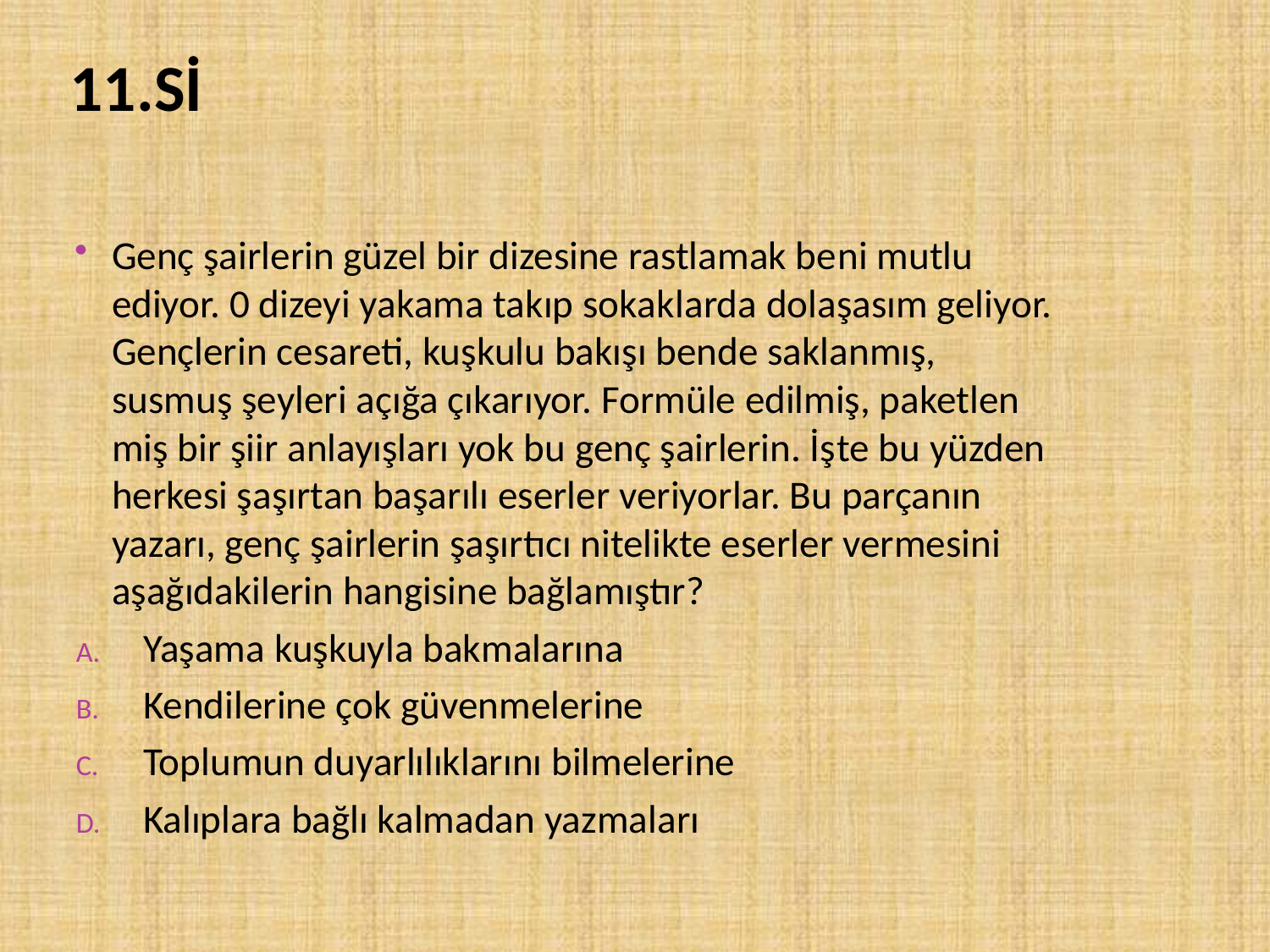

# 11.Sİ
Genç şairlerin güzel bir dizesine rastlamak be­ni mutlu ediyor. 0 dizeyi yakama takıp sokak­larda dolaşasım geliyor. Gençlerin cesareti, kuşkulu bakışı bende saklanmış, susmuş şey­leri açığa çıkarıyor. Formüle edilmiş, paketlen­miş bir şiir anlayışları yok bu genç şairlerin. İş­te bu yüzden herkesi şaşırtan başarılı eserler veriyorlar. Bu parçanın yazarı, genç şairlerin şaşırtıcı nitelikte eserler vermesini aşağıdakilerin hangisine bağlamıştır?
Yaşama kuşkuyla bakmalarına
Kendilerine çok güvenmelerine
Toplumun duyarlılıklarını bilmelerine
Kalıplara bağlı kalmadan yazmaları